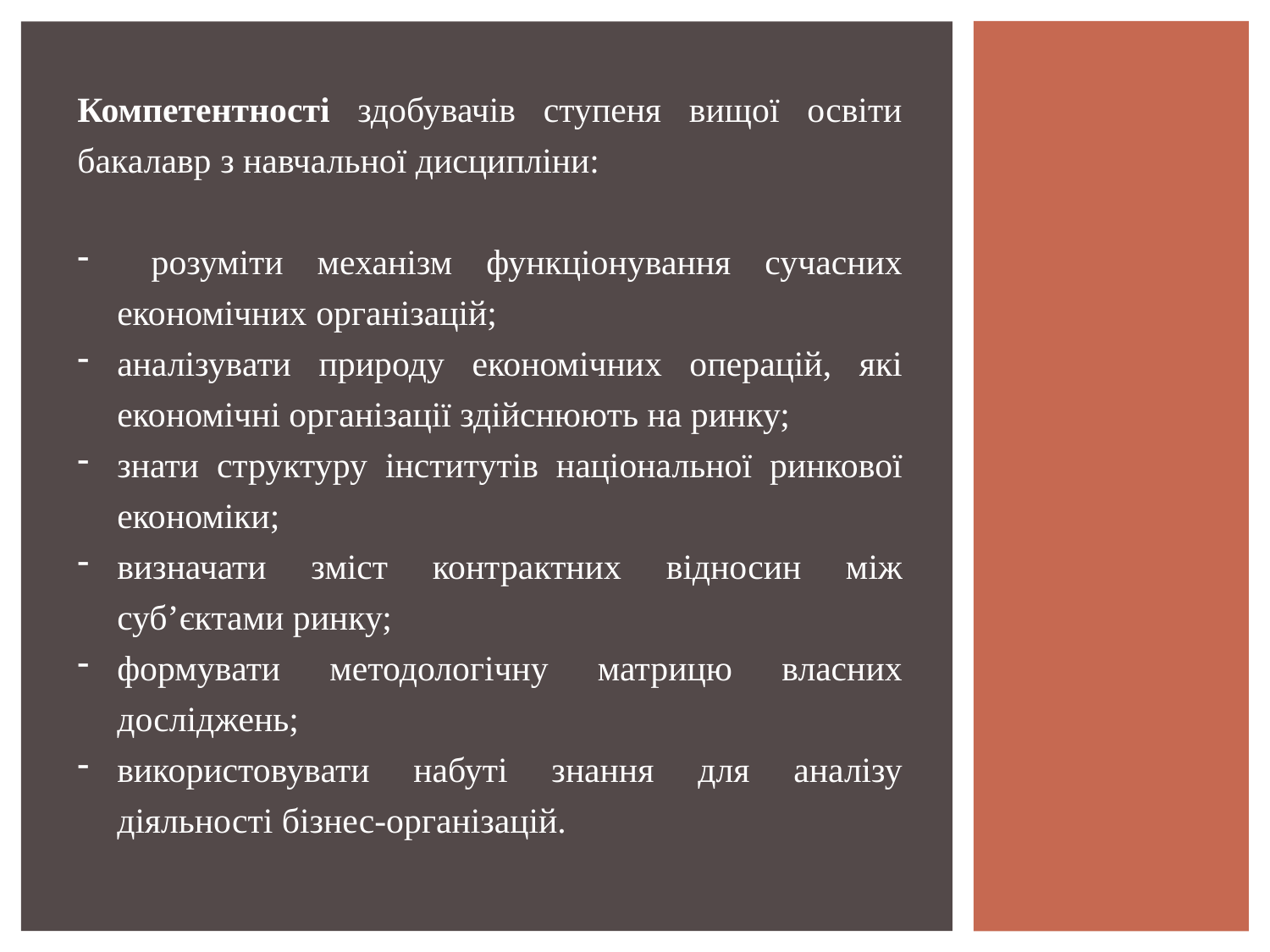

Компетентності здобувачів ступеня вищої освіти бакалавр з навчальної дисципліни:

 розуміти механізм функціонування сучасних економічних організацій;
аналізувати природу економічних операцій, які економічні організації здійснюють на ринку;
знати структуру інститутів національної ринкової економіки;
визначати зміст контрактних відносин між суб’єктами ринку;
формувати методологічну матрицю власних досліджень;
використовувати набуті знання для аналізу діяльності бізнес-організацій.